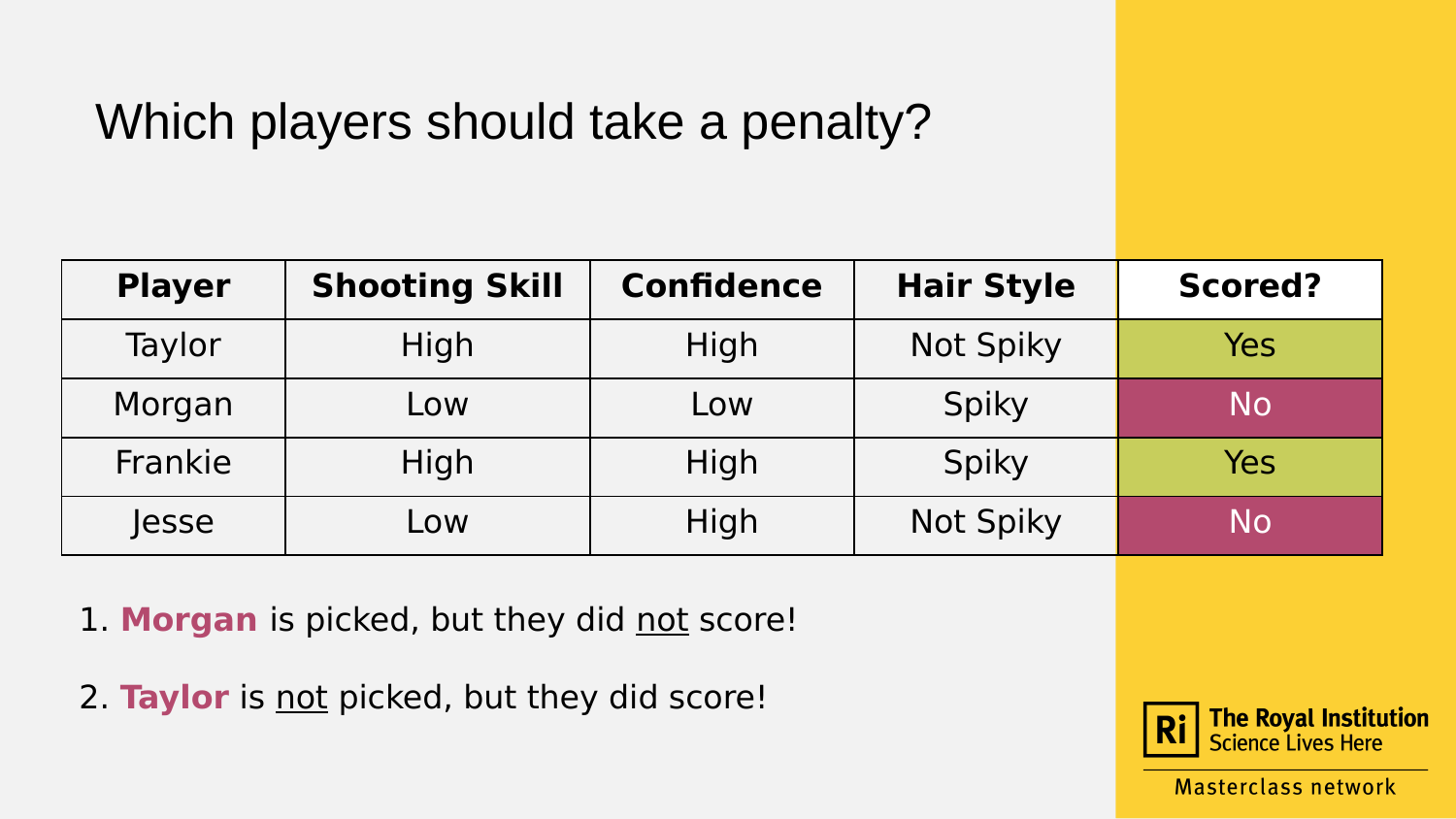

# Which players should take a penalty?
| Player | Shooting Skill | Confidence | Hair Style | Scored? |
| --- | --- | --- | --- | --- |
| Taylor | High | High | Not Spiky | Yes |
| Morgan | Low | Low | Spiky | No |
| Frankie | High | High | Spiky | Yes |
| Jesse | Low | High | Not Spiky | No |
1. Morgan is picked, but they did not score!

2. Taylor is not picked, but they did score!